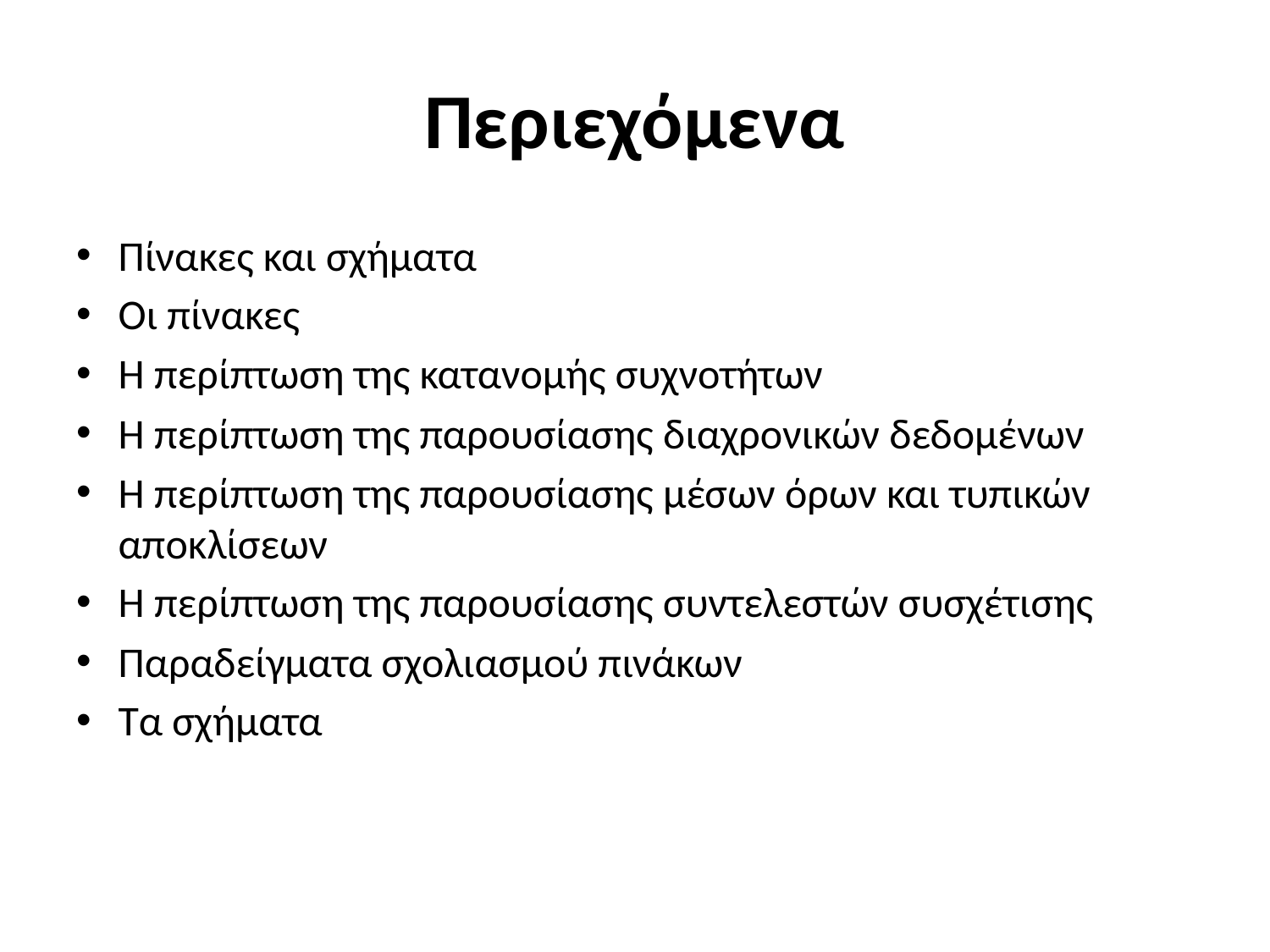

# Περιεχόμενα
Πίνακες και σχήματα
Οι πίνακες
Η περίπτωση της κατανομής συχνοτήτων
Η περίπτωση της παρουσίασης διαχρονικών δεδομένων
Η περίπτωση της παρουσίασης μέσων όρων και τυπικών αποκλίσεων
Η περίπτωση της παρουσίασης συντελεστών συσχέτισης
Παραδείγματα σχολιασμού πινάκων
Τα σχήματα